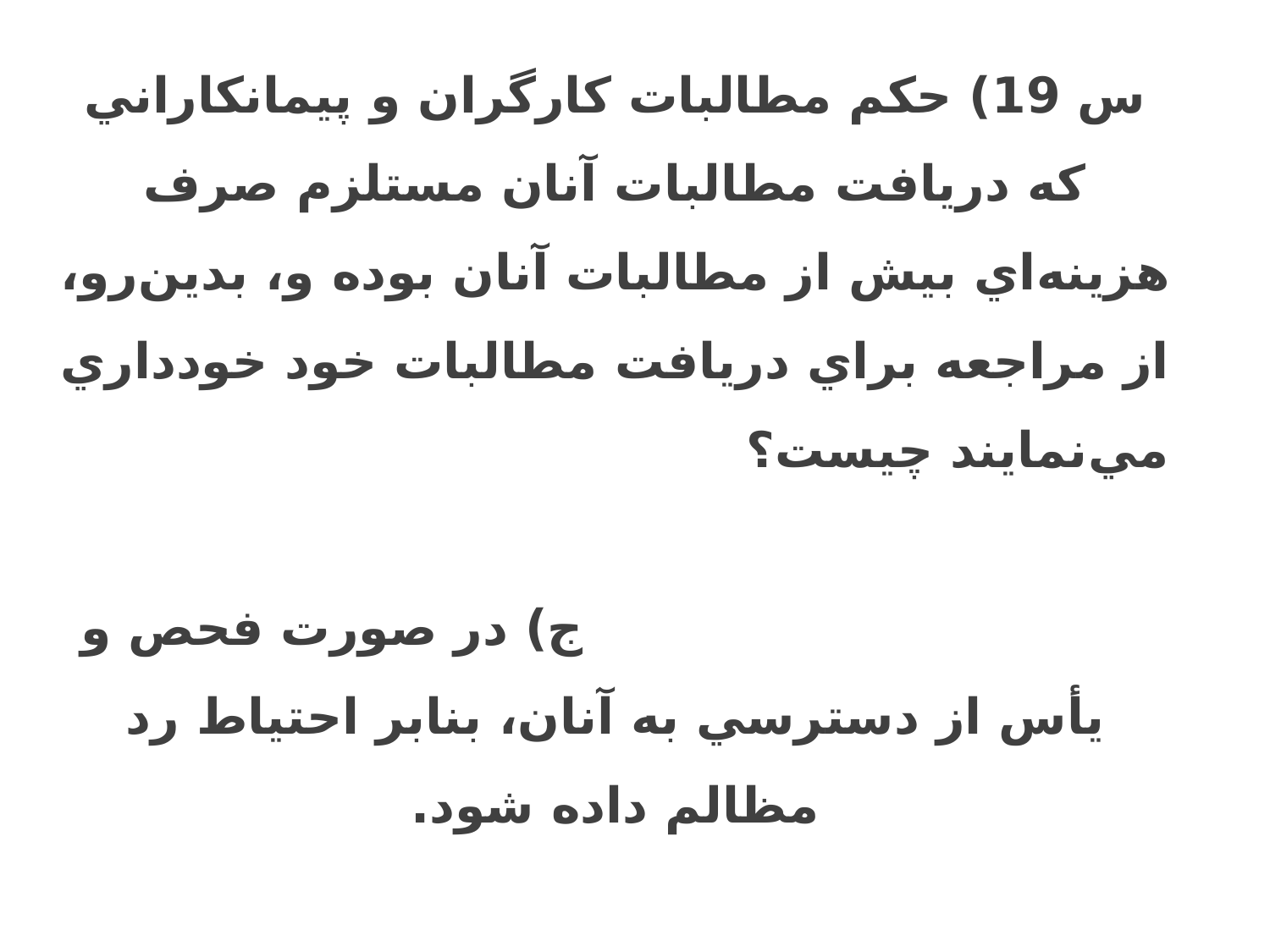

س 19) حكم مطالبات كارگران و پيمانكاراني كه دريافت مطالبات آنان مستلزم صرف هزينه‌اي بيش از مطالبات آنان بوده و، بدين‌رو، از مراجعه براي دريافت مطالبات خود خودداري مي‌نمايند چيست؟                                                                                                                                            ج) در صورت فحص و يأس از دسترسي به آنان، بنابر احتياط رد مظالم داده شود.